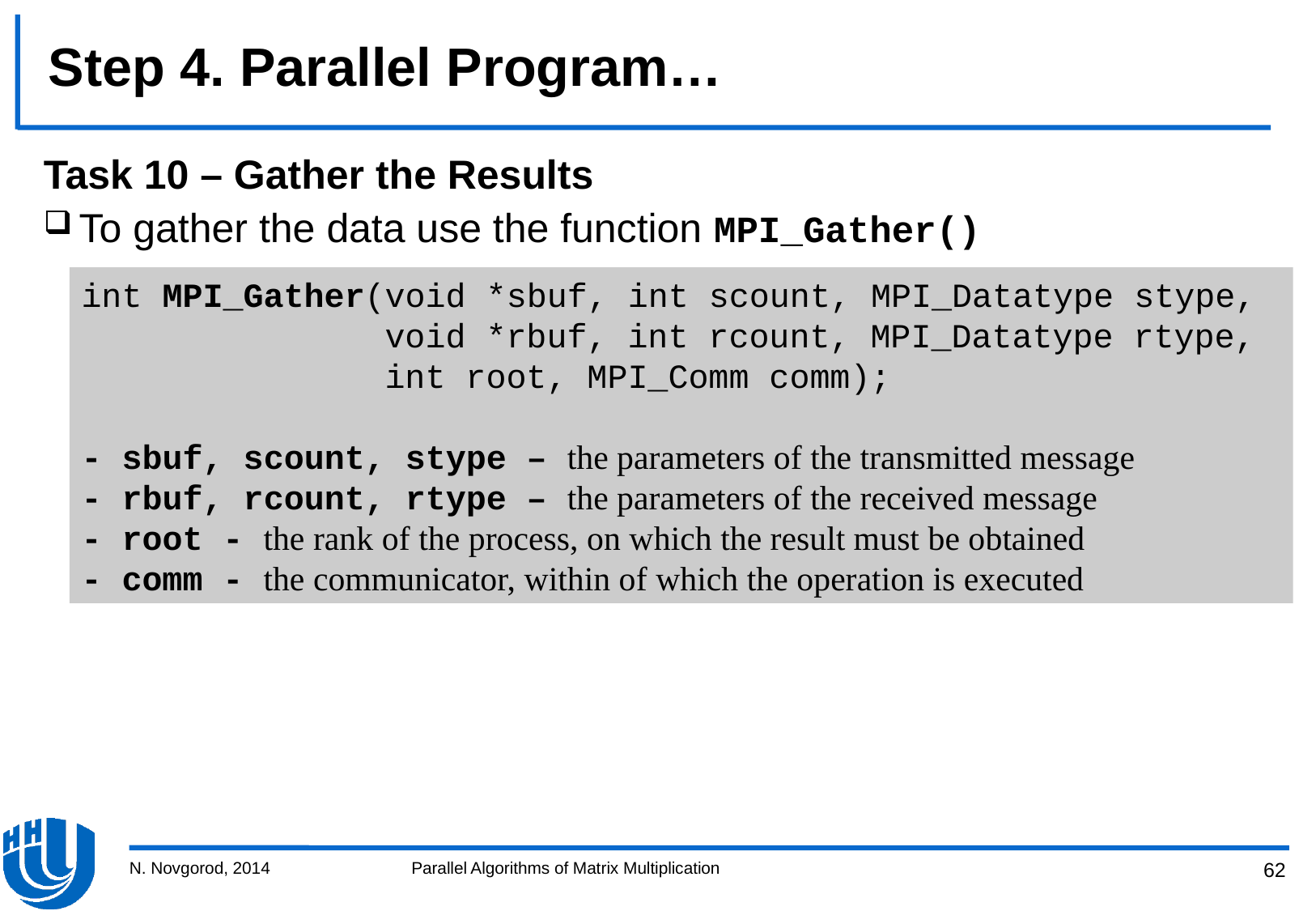

# Step 4. Parallel Program…
Task 10 – Gather the Results
To gather the data use the function MPI_Gather()
int MPI_Gather(void *sbuf, int scount, MPI_Datatype stype,
               void *rbuf, int rcount, MPI_Datatype rtype,
               int root, MPI_Comm comm);

- sbuf, scount, stype – the parameters of the transmitted message
- rbuf, rcount, rtype – the parameters of the received message
- root - the rank of the process, on which the result must be obtained
- comm - the communicator, within of which the operation is executed
N. Novgorod, 2014
Parallel Algorithms of Matrix Multiplication
62